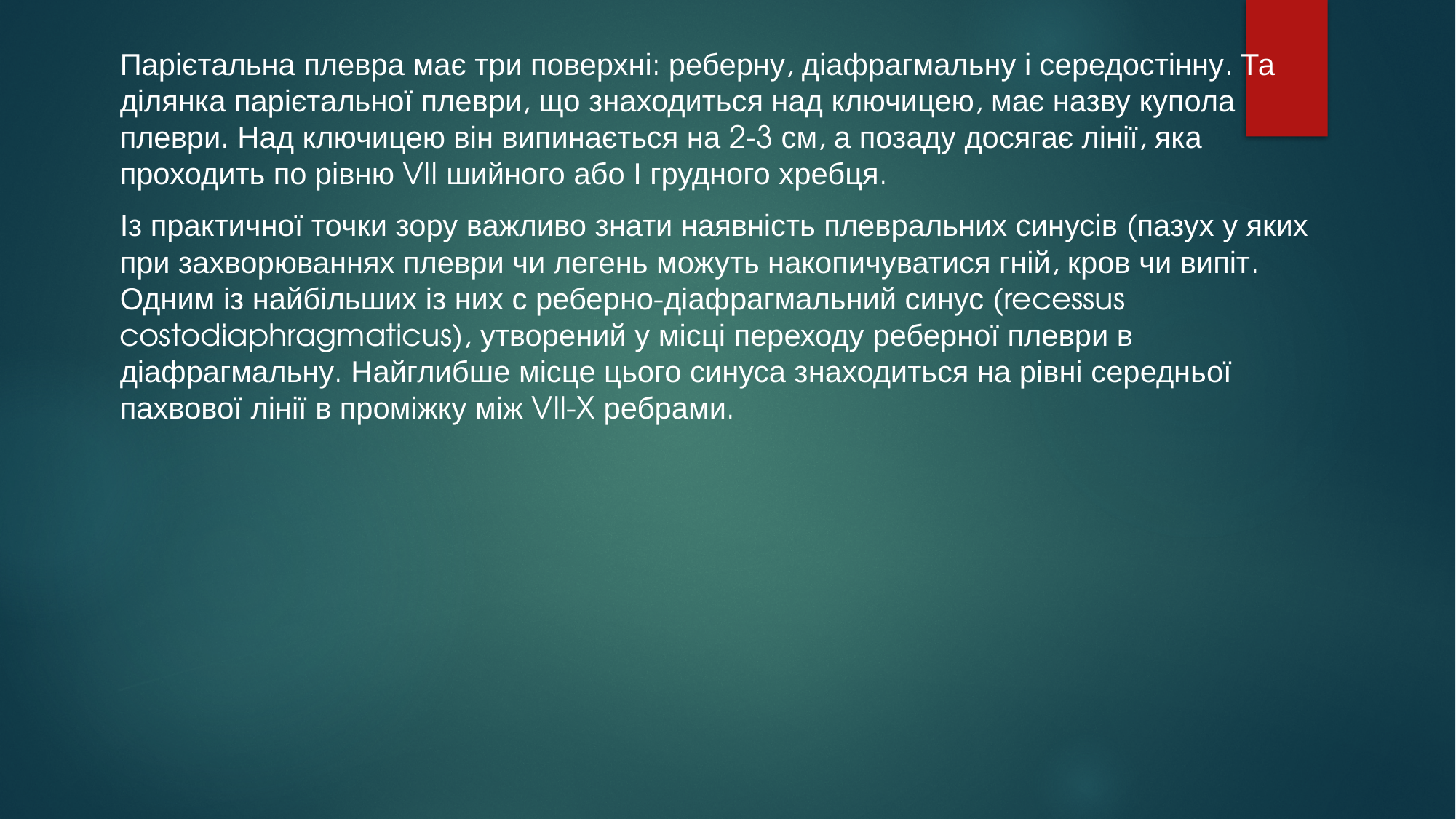

Парієтальна плевра має три поверхні: реберну, діафрагмальну і середостінну. Та ділянка парієтальної плеври, що знаходиться над ключицею, має назву купола плеври. Над ключицею він випинається на 2-3 см, а позаду досягає лінії, яка проходить по рівню VII шийного або І грудного хребця.
Із практичної точки зору важливо знати наявність плевральних синусів (пазух у яких при захворюваннях плеври чи легень можуть накопичуватися гній, кров чи випіт. Одним із найбільших із них с реберно-діафрагмальний синус (recessus costodiaphragmaticus), утворений у місці переходу реберної плеври в діафрагмальну. Найглибше місце цього синуса знаходиться на рівні середньої пахвової лінії в проміжку між VII-X ребрами.